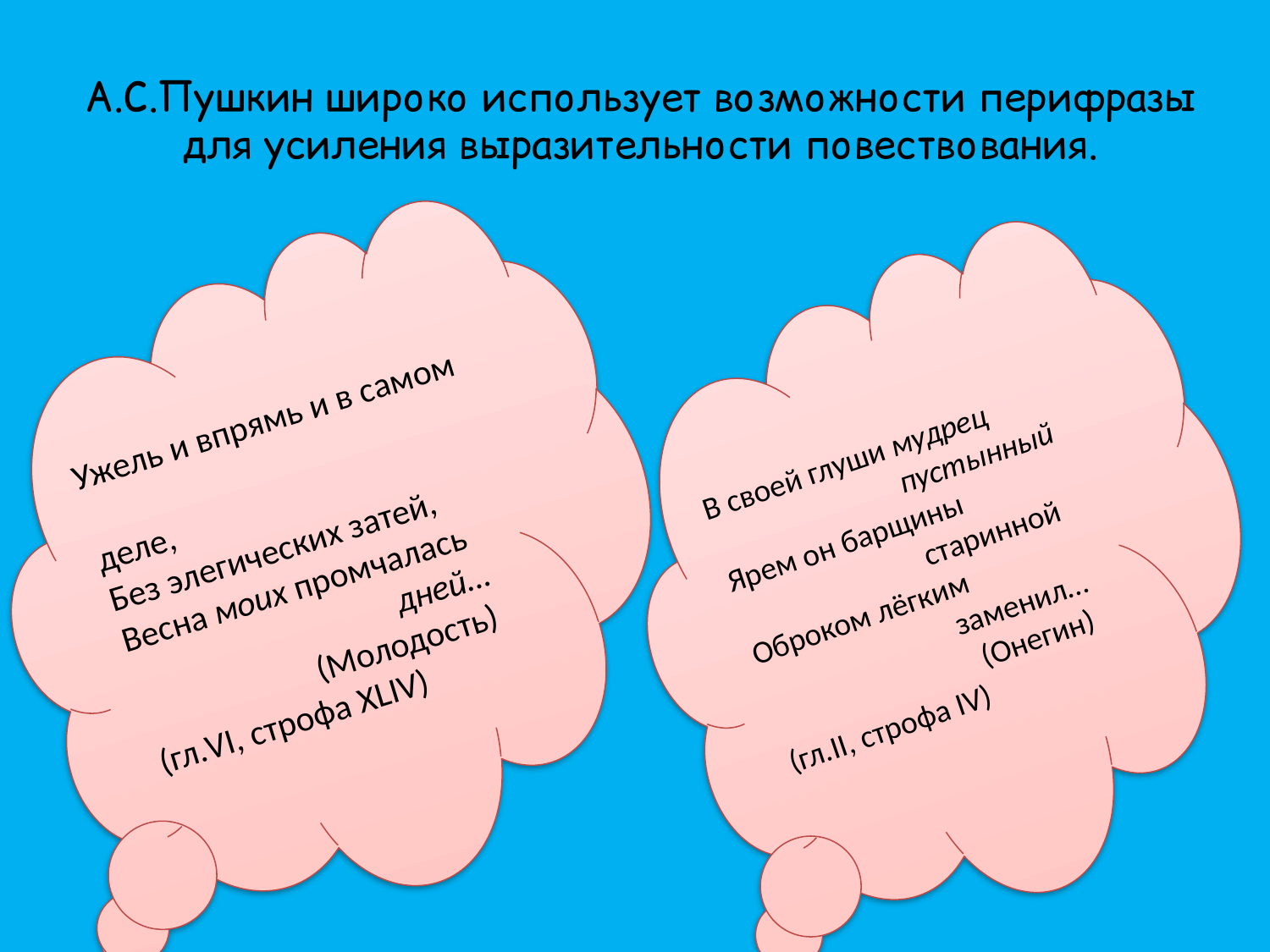

# А.С.Пушкин широко использует возможности перифразы для усиления выразительности повествования.
Ужель и впрямь и в самом
                                        деле,
Без элегических затей,
Весна моих промчалась
                                  дней…
                      (Молодость)
(гл.VI, строфа XLIV)
В своей глуши мудрец
                           пустынный
Ярем он барщины
                           старинной
Оброком лёгким
                            заменил…
                              (Онегин)
(гл.II, строфа IV)